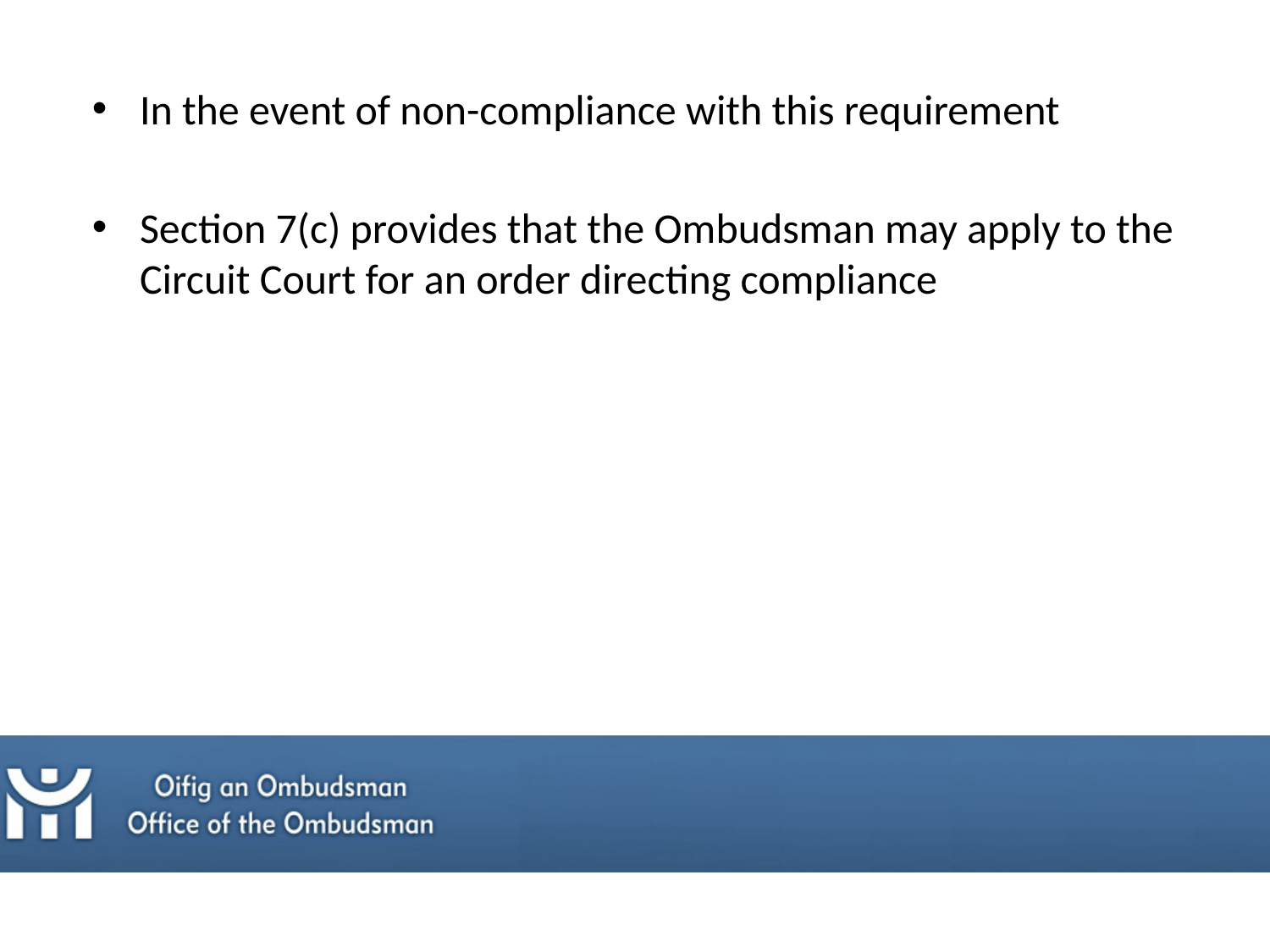

In the event of non-compliance with this requirement

Section 7(c) provides that the Ombudsman may apply to the Circuit Court for an order directing compliance